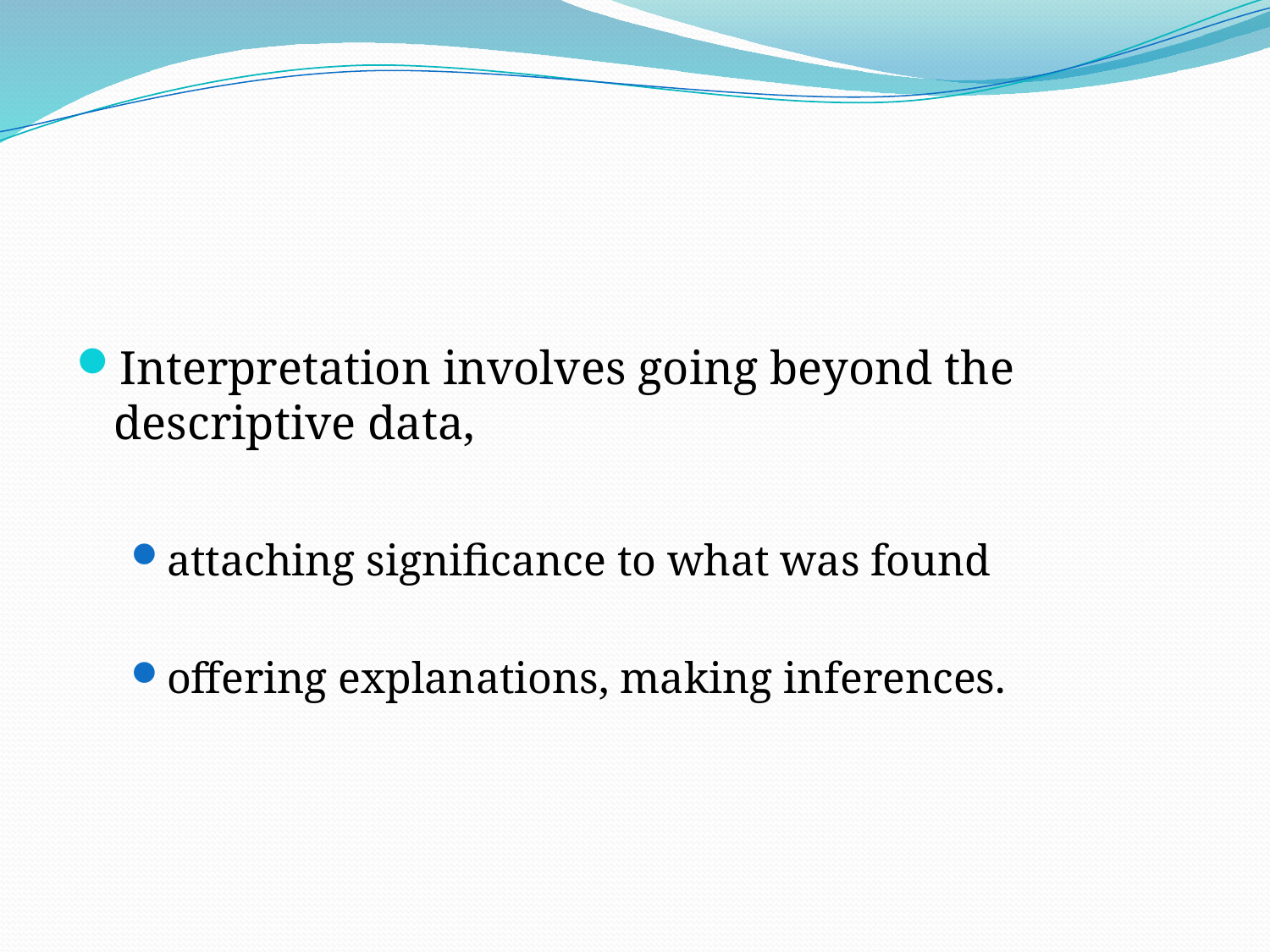

Interpretation involves going beyond the descriptive data,

attaching significance to what was found

offering explanations, making inferences.